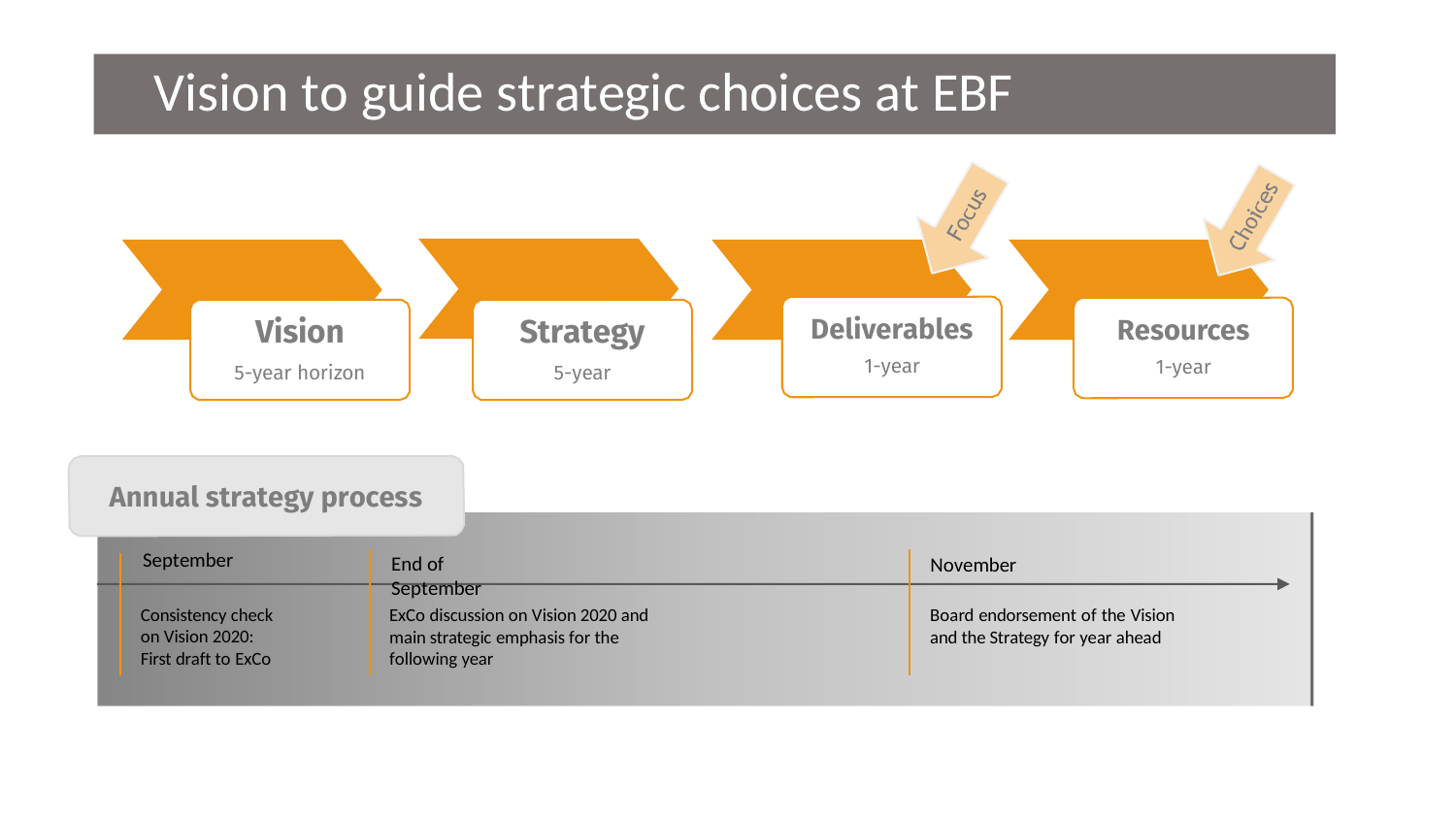

# Vision to guide strategic choices at EBF

Vision

5-year horizon
Strategy

5-year
Deliverables
1-year
Resources
1-year

Annual strategy process

September

End of September
November

Board endorsement of the Vision and the Strategy for year ahead

Consistency check on Vision 2020: First draft to ExCo
ExCo discussion on Vision 2020 and main strategic emphasis for the following year

6